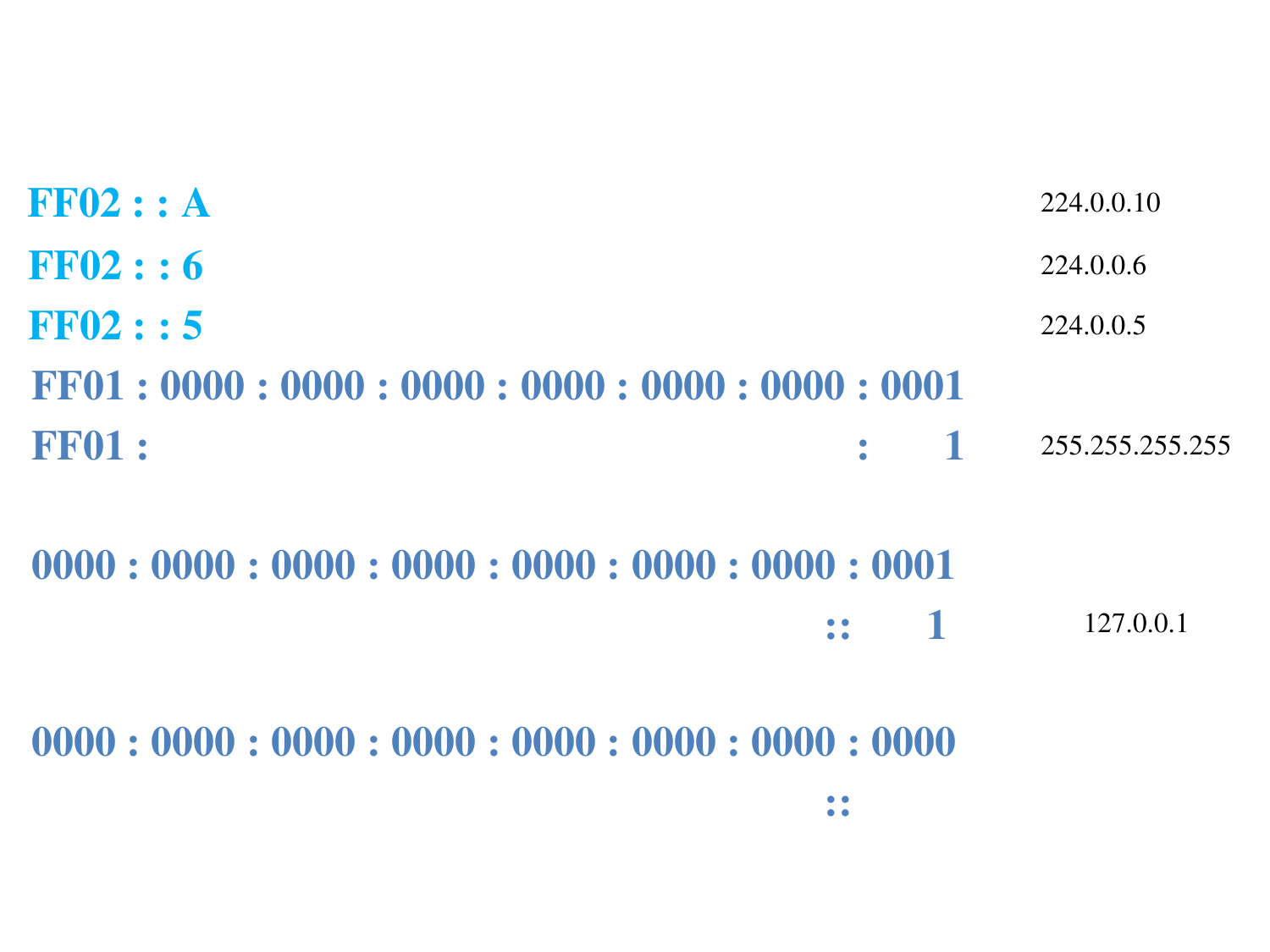

FF02 : : A
224.0.0.10
FF02 : : 6
224.0.0.6
FF02 : : 5
224.0.0.5
FF01 : 0000 : 0000 : 0000 : 0000 : 0000 : 0000 : 0001
FF01 : 0000 : 0000 : 0000 : 0000 : 0000 : 0000 : 0001
255.255.255.255
0000 : 0000 : 0000 : 0000 : 0000 : 0000 : 0000 : 0001
FF01 : 0000 : 0000 : 0000 : 0000 : 0000 : 000:: 0001
127.0.0.1
0000 : 0000 : 0000 : 0000 : 0000 : 0000 : 0000 : 0000
FF01 : 0000 : 0000 : 0000 : 0000 : 0000 : 000:: 0000